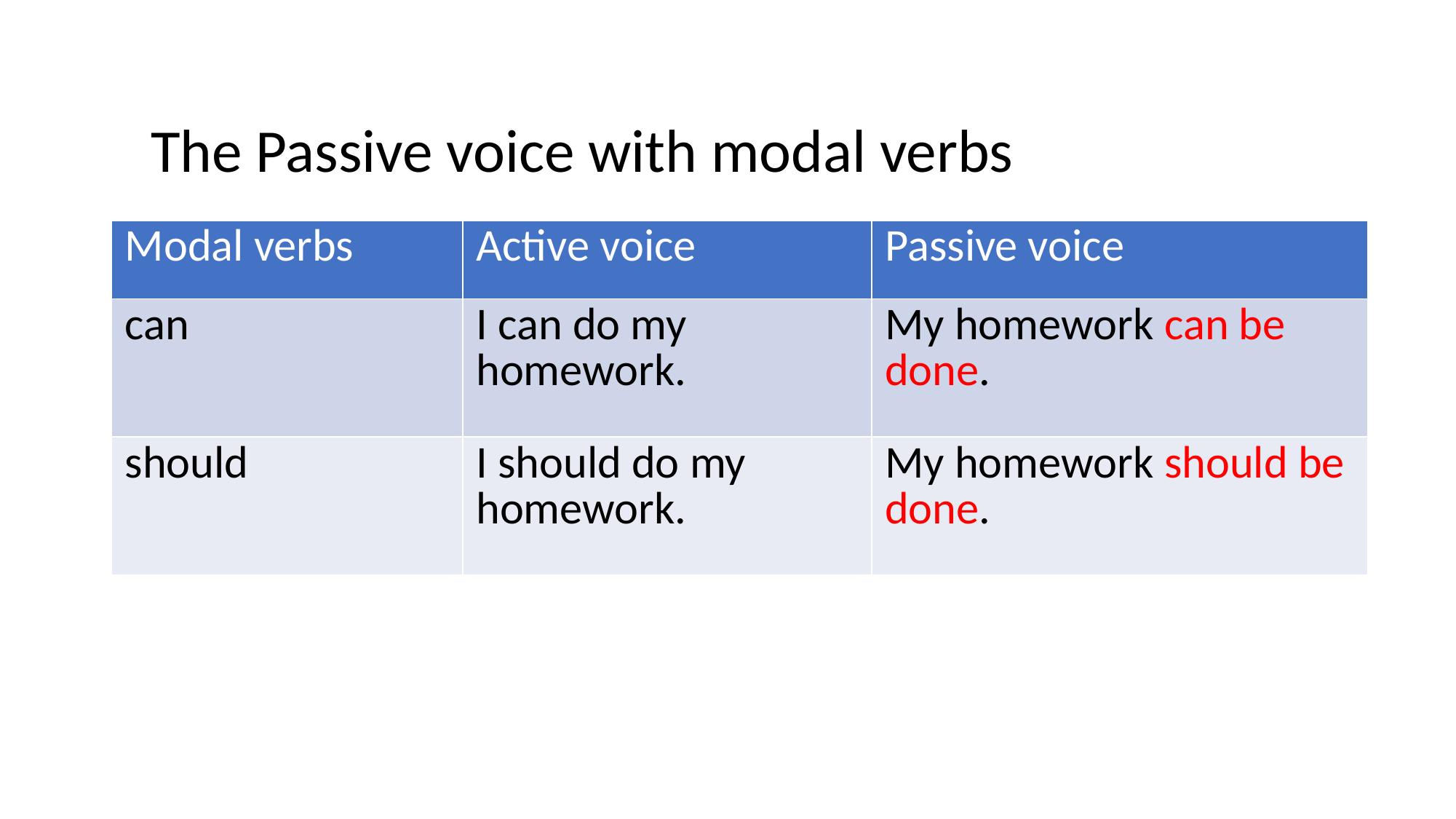

# The Passive voice with modal verbs
| Modal verbs | Active voice | Passive voice |
| --- | --- | --- |
| can | I can do my homework. | My homework can be done. |
| should | I should do my homework. | My homework should be done. |